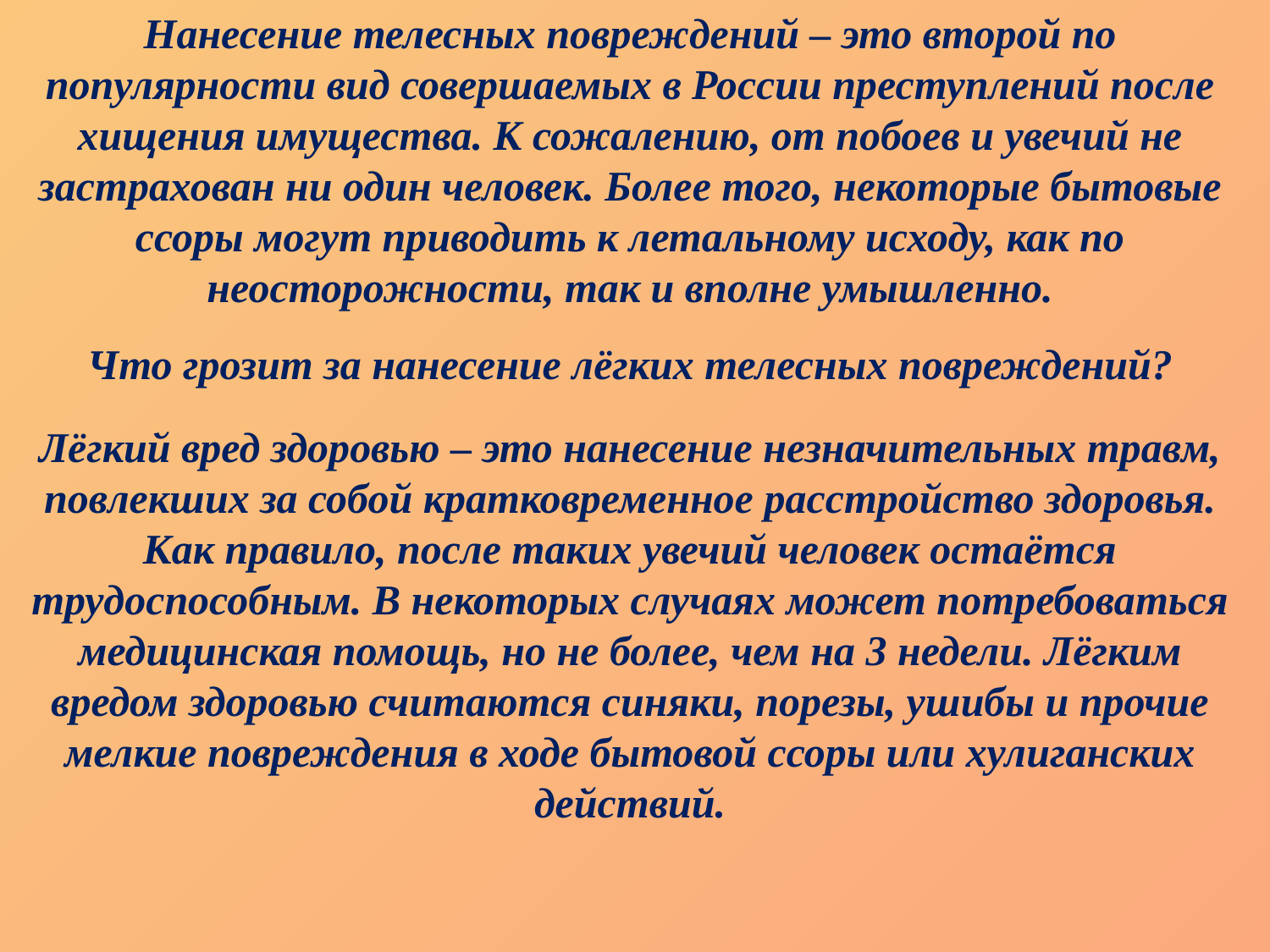

Нанесение телесных повреждений – это второй по популярности вид совершаемых в России преступлений после хищения имущества. К сожалению, от побоев и увечий не застрахован ни один человек. Более того, некоторые бытовые ссоры могут приводить к летальному исходу, как по неосторожности, так и вполне умышленно.
Что грозит за нанесение лёгких телесных повреждений?
Лёгкий вред здоровью – это нанесение незначительных травм, повлекших за собой кратковременное расстройство здоровья. Как правило, после таких увечий человек остаётся трудоспособным. В некоторых случаях может потребоваться медицинская помощь, но не более, чем на 3 недели. Лёгким вредом здоровью считаются синяки, порезы, ушибы и прочие мелкие повреждения в ходе бытовой ссоры или хулиганских действий.